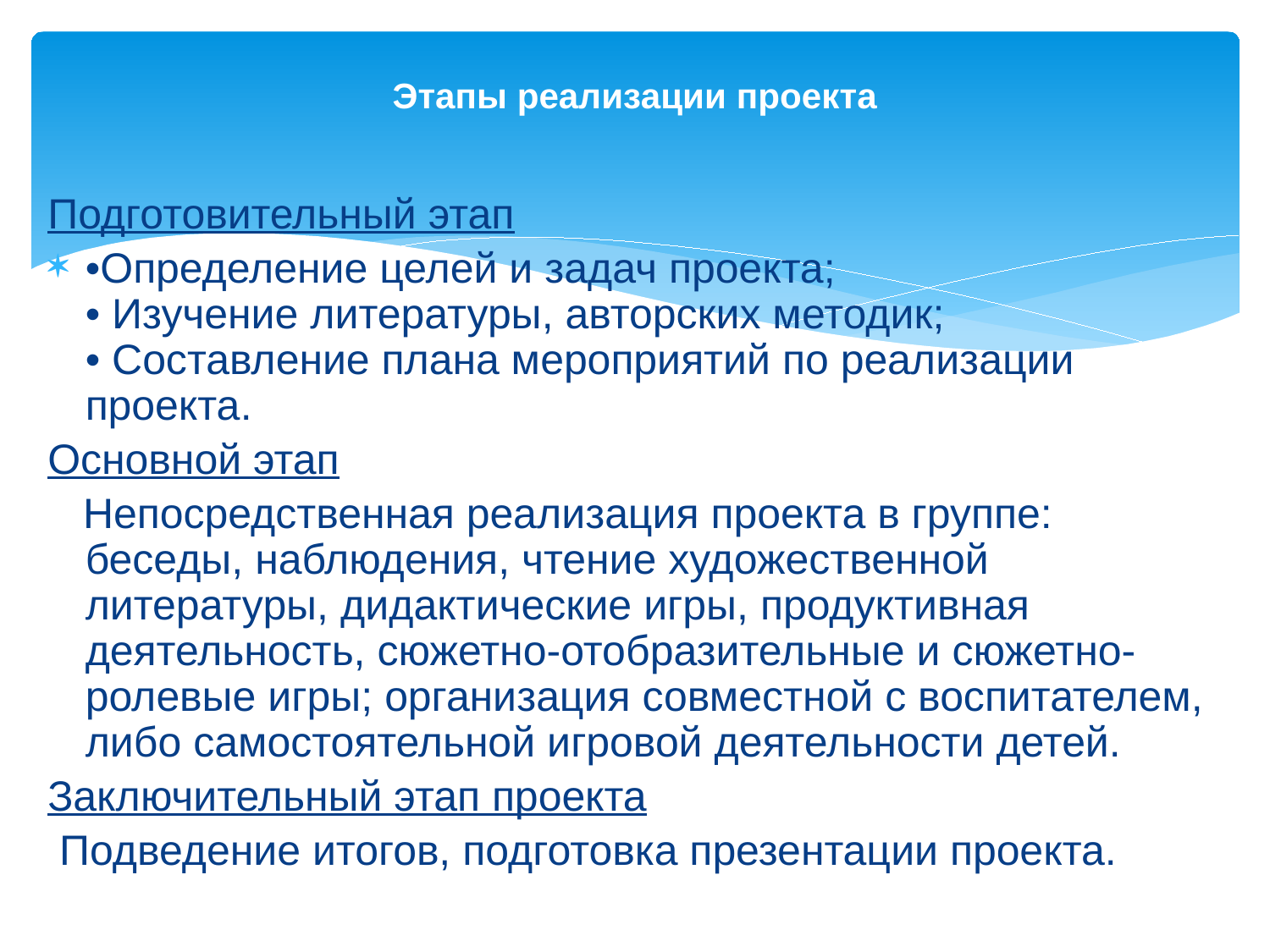

# Этапы реализации проекта
Подготовительный этап
•Определение целей и задач проекта;
• Изучение литературы, авторских методик;
• Составление плана мероприятий по реализации проекта.
Основной этап
   Непосредственная реализация проекта в группе: беседы, наблюдения, чтение художественной литературы, дидактические игры, продуктивная деятельность, сюжетно-отобразительные и сюжетно-ролевые игры; организация совместной с воспитателем, либо самостоятельной игровой деятельности детей.
Заключительный этап проекта
 Подведение итогов, подготовка презентации проекта.